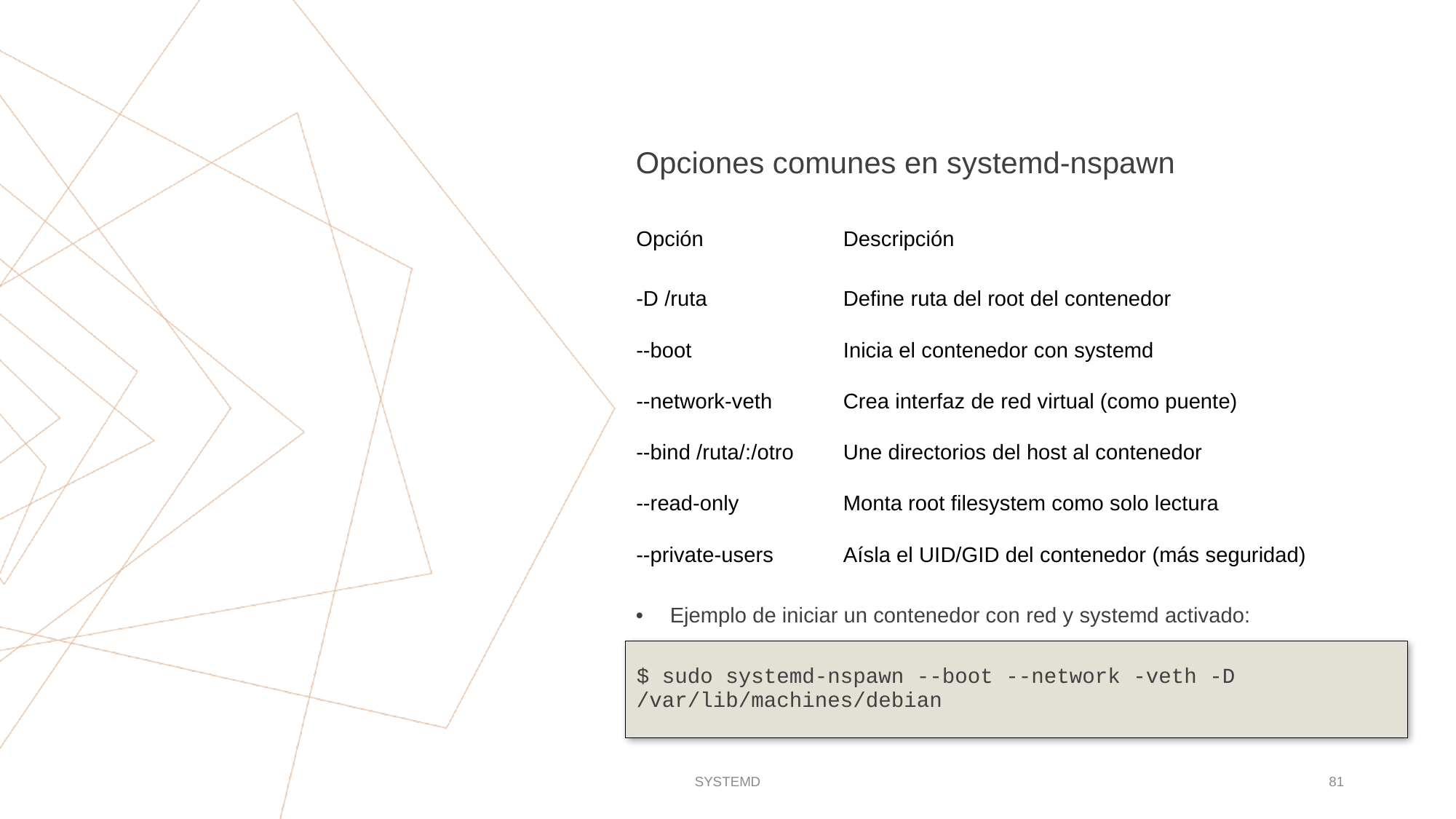

Opciones comunes en systemd-nspawn
| Opción | Descripción |
| --- | --- |
| -D /ruta | Define ruta del root del contenedor |
| --boot | Inicia el contenedor con systemd |
| --network-veth | Crea interfaz de red virtual (como puente) |
| --bind /ruta/:/otro | Une directorios del host al contenedor |
| --read-only | Monta root filesystem como solo lectura |
| --private-users | Aísla el UID/GID del contenedor (más seguridad) |
Ejemplo de iniciar un contenedor con red y systemd activado:
$ sudo systemd-nspawn --boot --network -veth -D /var/lib/machines/debian
SYSTEMD
81